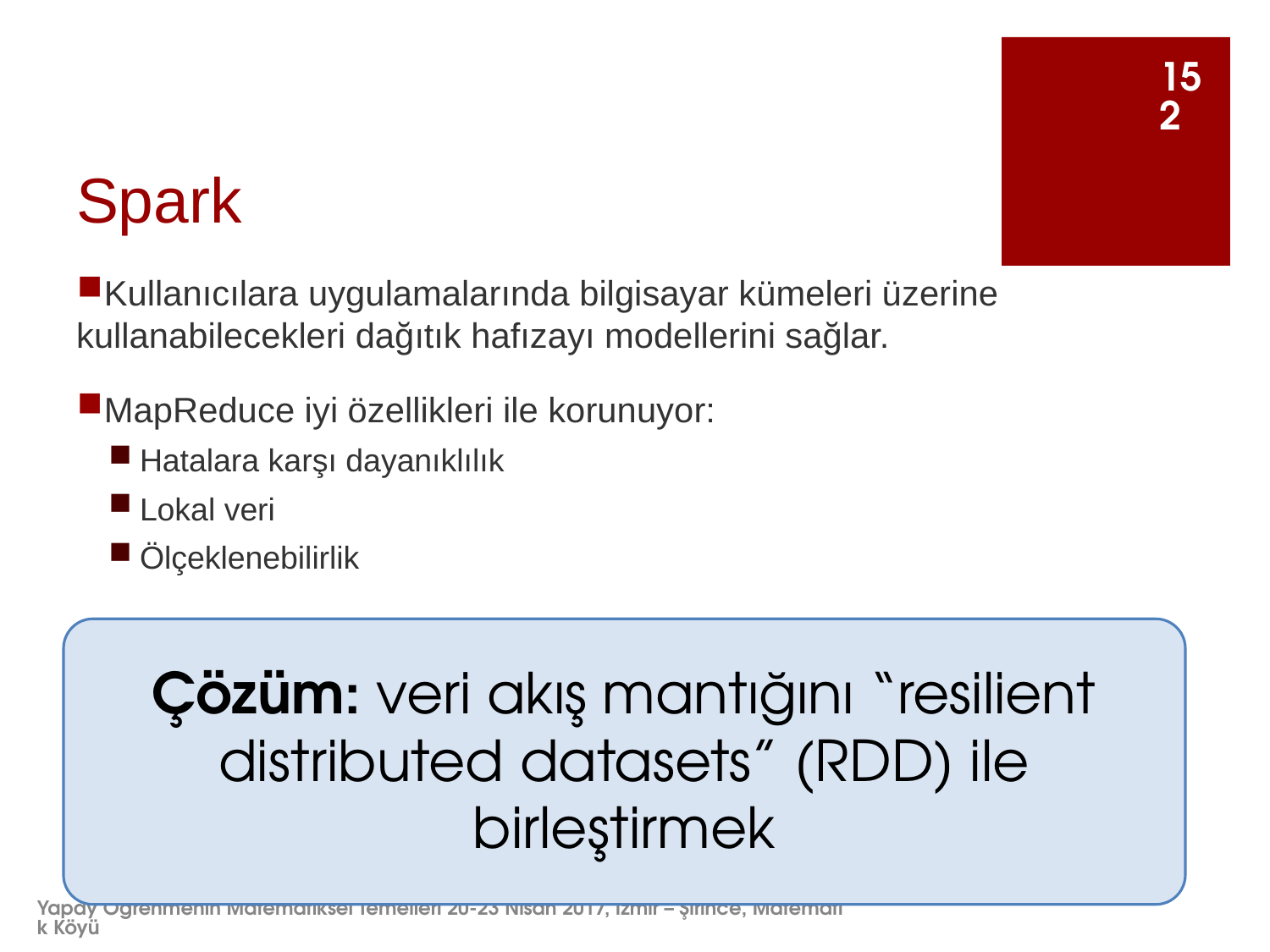

152
# Spark
Kullanıcılara uygulamalarında bilgisayar kümeleri üzerine kullanabilecekleri dağıtık hafızayı modellerini sağlar.
MapReduce iyi özellikleri ile korunuyor:
Hatalara karşı dayanıklılık
Lokal veri
Ölçeklenebilirlik
Çözüm: veri akış mantığını “resilient distributed datasets” (RDD) ile birleştirmek
Yapay Öğrenmenin Matematiksel Temelleri 20-23 Nisan 2017, İzmir – Şirince, Matematik Köyü